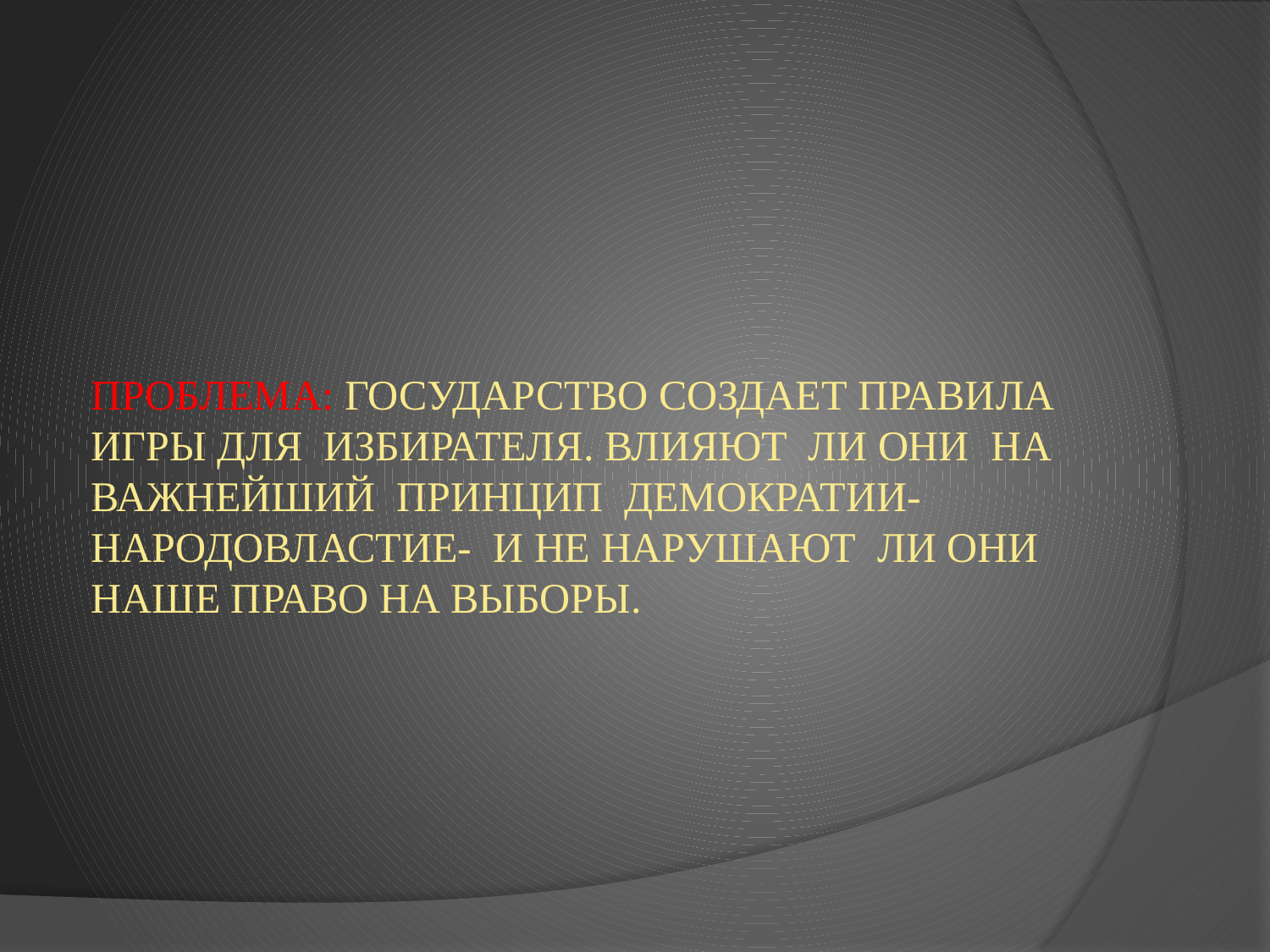

# ПРОБЛЕМА: ГОСУДАРСТВО СОЗДАЕТ ПРАВИЛА ИГРЫ ДЛЯ  ИЗБИРАТЕЛЯ. ВЛИЯЮТ  ЛИ ОНИ  НА  ВАЖНЕЙШИЙ  ПРИНЦИП  ДЕМОКРАТИИ- НАРОДОВЛАСТИЕ-  И НЕ НАРУШАЮТ  ЛИ ОНИ НАШЕ ПРАВО НА ВЫБОРЫ.